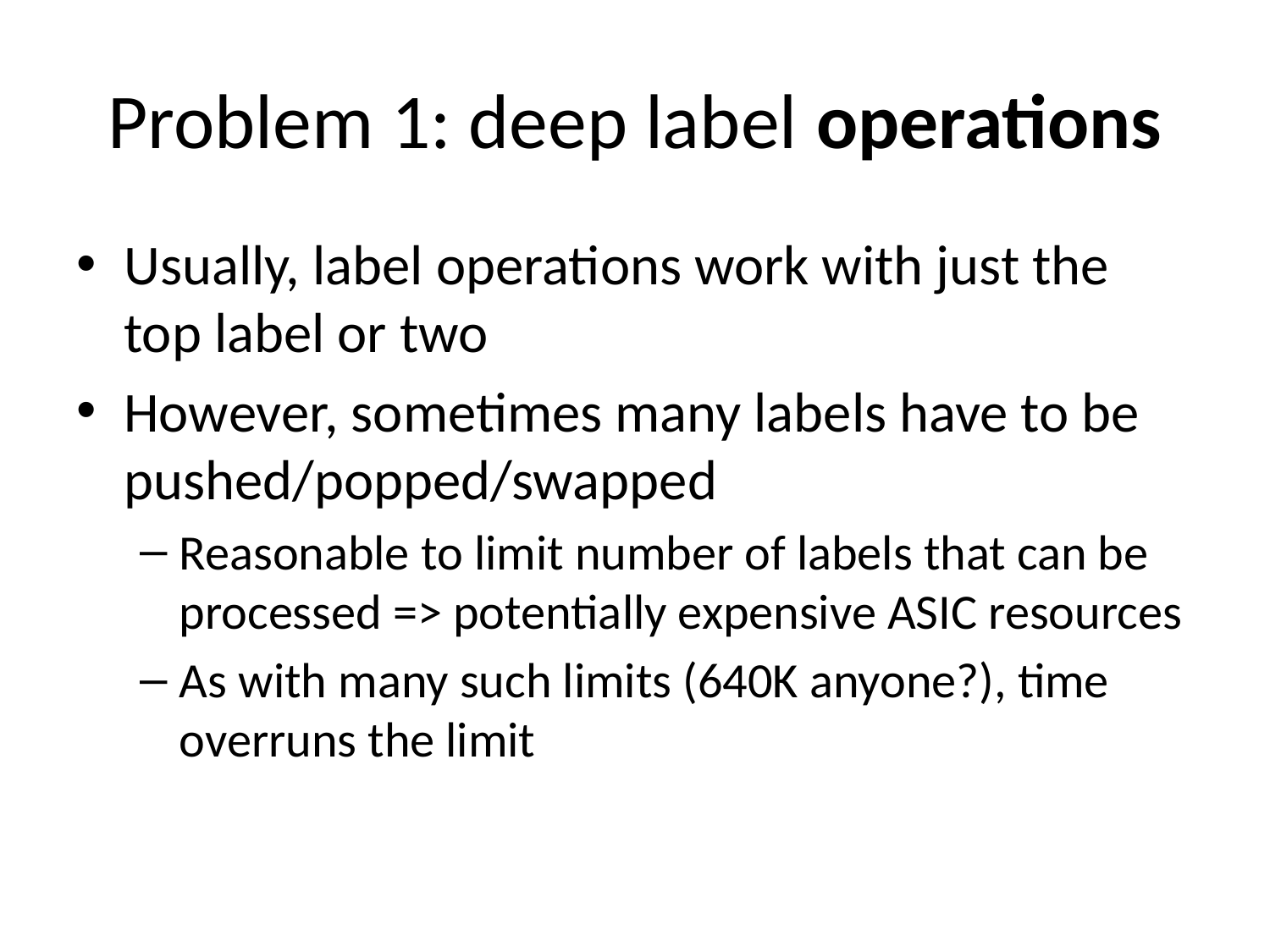

# Problem 1: deep label operations
Usually, label operations work with just the top label or two
However, sometimes many labels have to be pushed/popped/swapped
Reasonable to limit number of labels that can be processed => potentially expensive ASIC resources
As with many such limits (640K anyone?), time overruns the limit